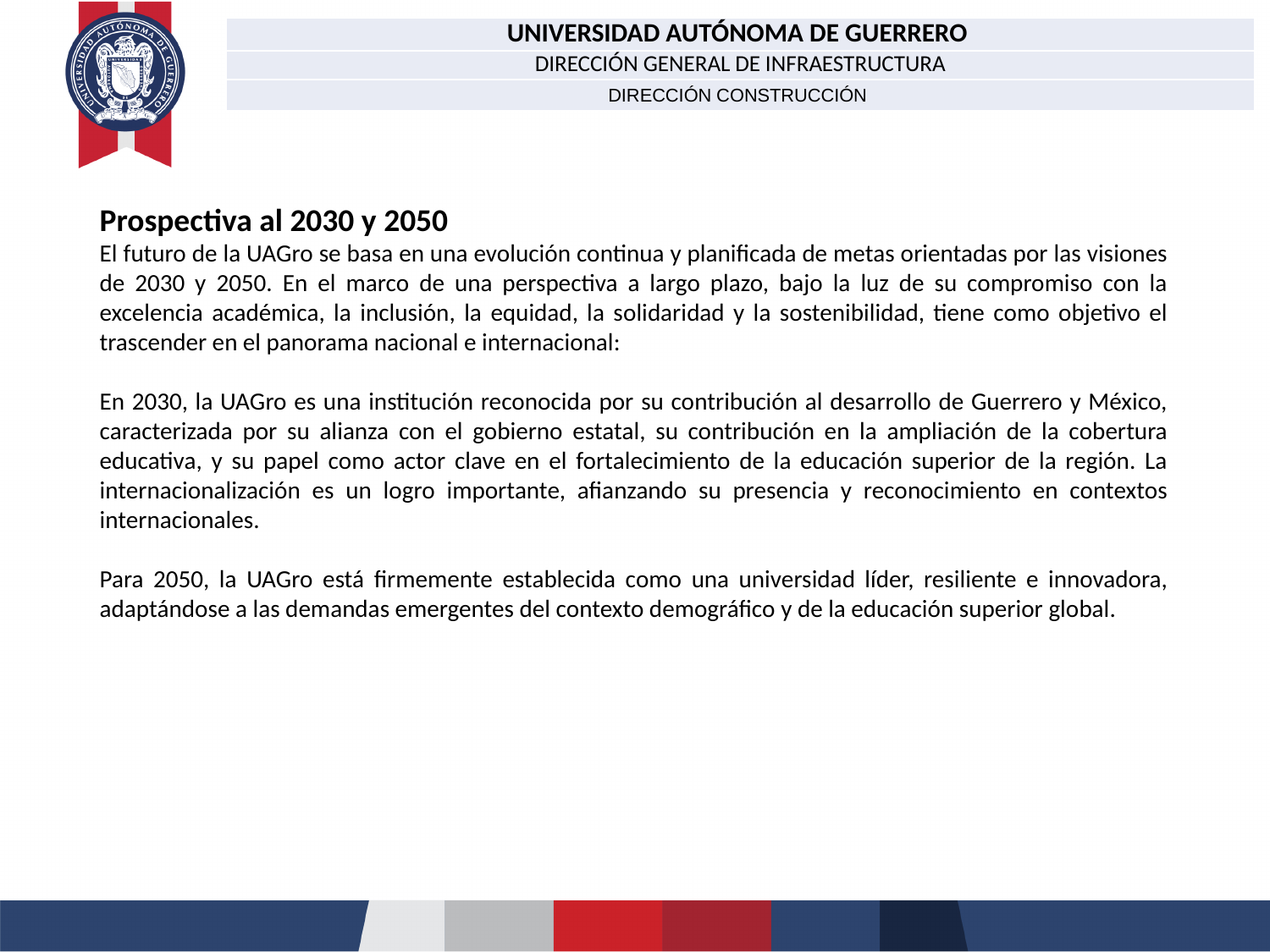

| UNIVERSIDAD AUTÓNOMA DE GUERRERO |
| --- |
| DIRECCIÓN GENERAL DE INFRAESTRUCTURA |
| DIRECCIÓN CONSTRUCCIÓN |
Prospectiva al 2030 y 2050
El futuro de la UAGro se basa en una evolución continua y planificada de metas orientadas por las visiones de 2030 y 2050. En el marco de una perspectiva a largo plazo, bajo la luz de su compromiso con la excelencia académica, la inclusión, la equidad, la solidaridad y la sostenibilidad, tiene como objetivo el trascender en el panorama nacional e internacional:

En 2030, la UAGro es una institución reconocida por su contribución al desarrollo de Guerrero y México, caracterizada por su alianza con el gobierno estatal, su contribución en la ampliación de la cobertura educativa, y su papel como actor clave en el fortalecimiento de la educación superior de la región. La internacionalización es un logro importante, afianzando su presencia y reconocimiento en contextos internacionales.

Para 2050, la UAGro está firmemente establecida como una universidad líder, resiliente e innovadora, adaptándose a las demandas emergentes del contexto demográfico y de la educación superior global.